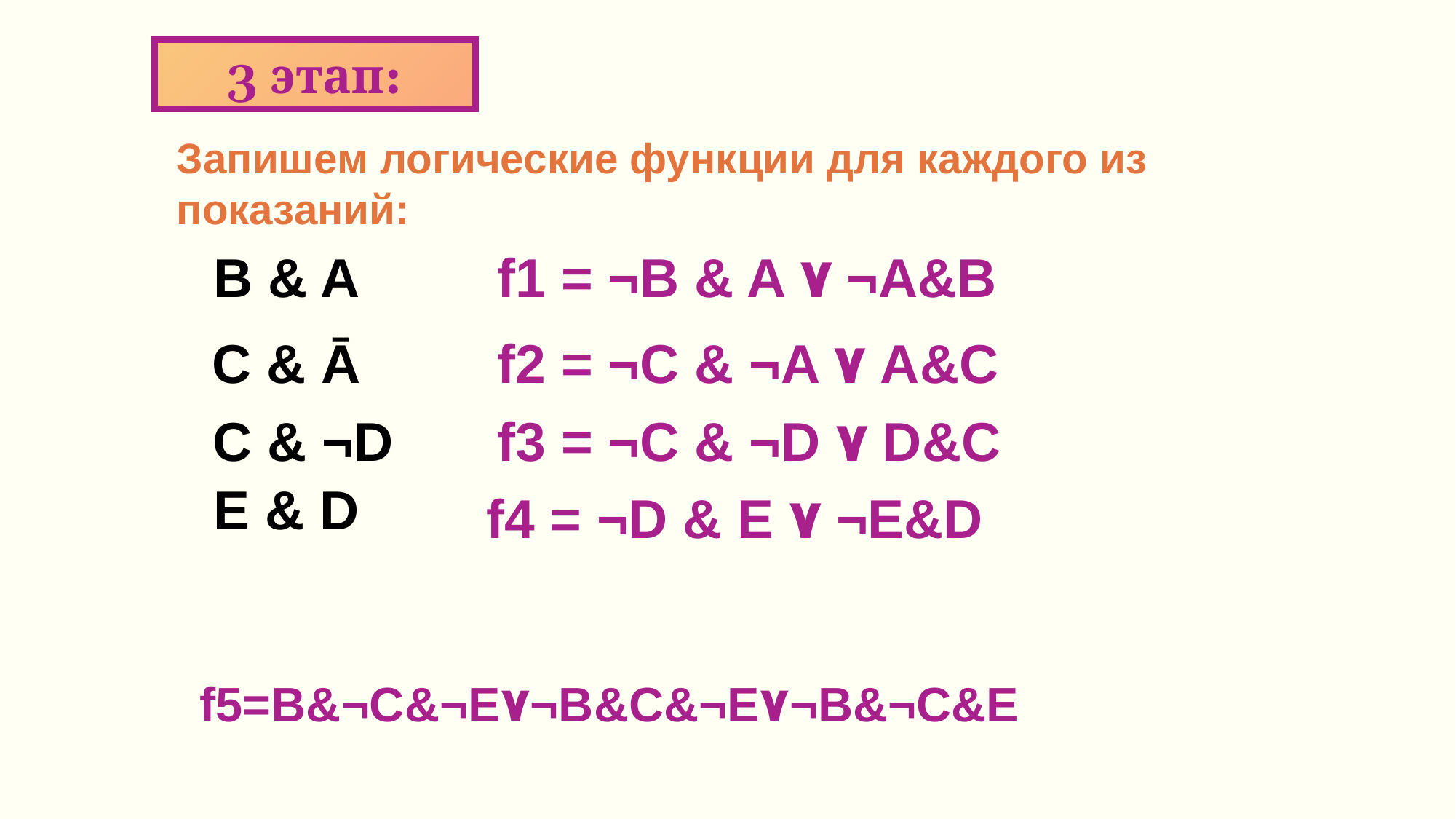

3 этап:
Запишем логические функции для каждого из показаний:
B & A
f1 = ¬B & A ۷ ¬A&B
C & Ā
f2 = ¬C & ¬A ۷ A&C
C & ¬D
f3 = ¬C & ¬D ۷ D&C
E & D
f4 = ¬D & E ۷ ¬E&D

f5=B&¬C&¬E۷¬B&C&¬E۷¬B&¬C&E